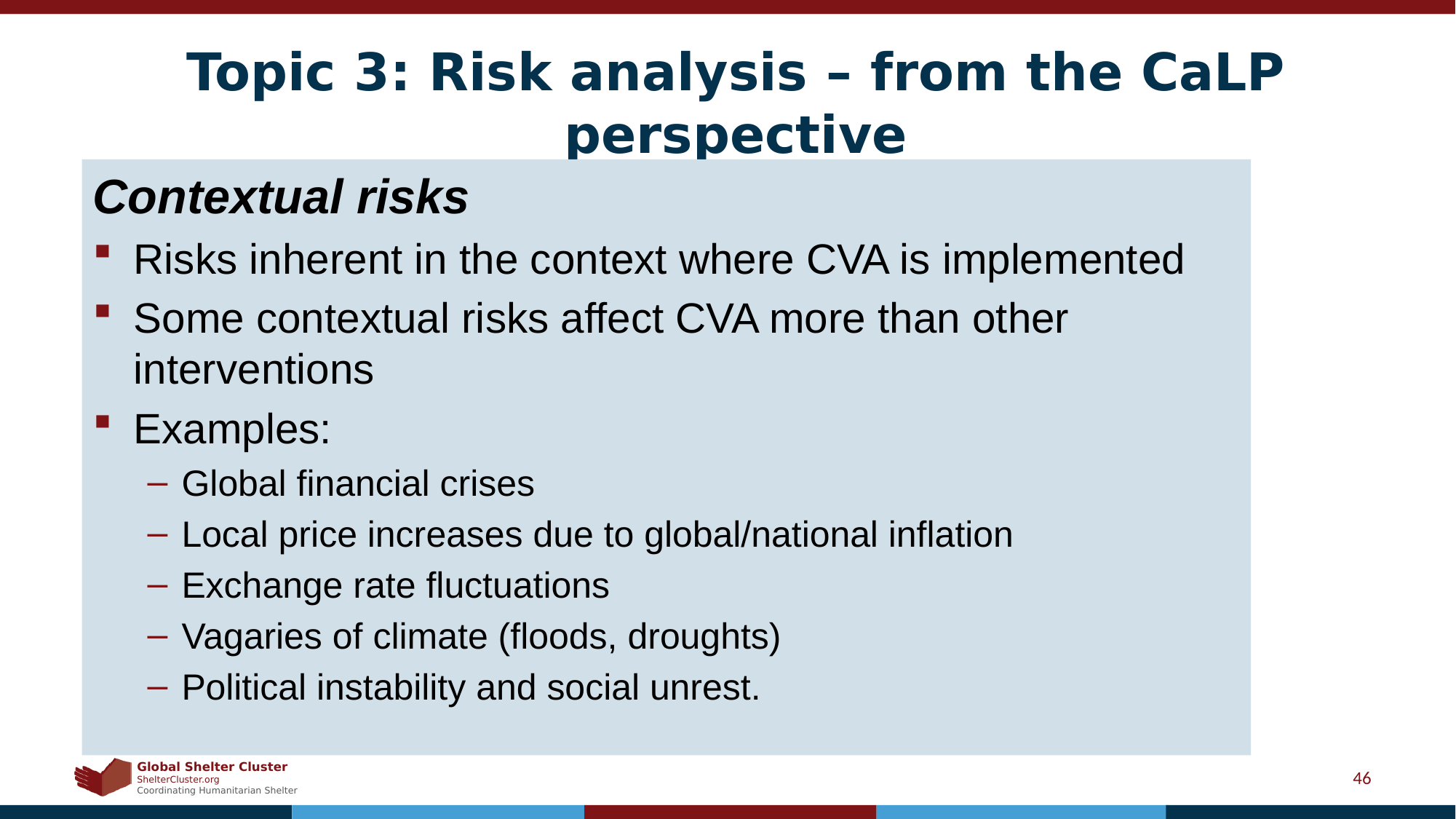

# Topic 3: Risk analysis – from the CaLP perspective
Contextual risks
Risks inherent in the context where CVA is implemented
Some contextual risks affect CVA more than other interventions
Examples:
Global financial crises
Local price increases due to global/national inflation
Exchange rate fluctuations
Vagaries of climate (floods, droughts)
Political instability and social unrest.
46